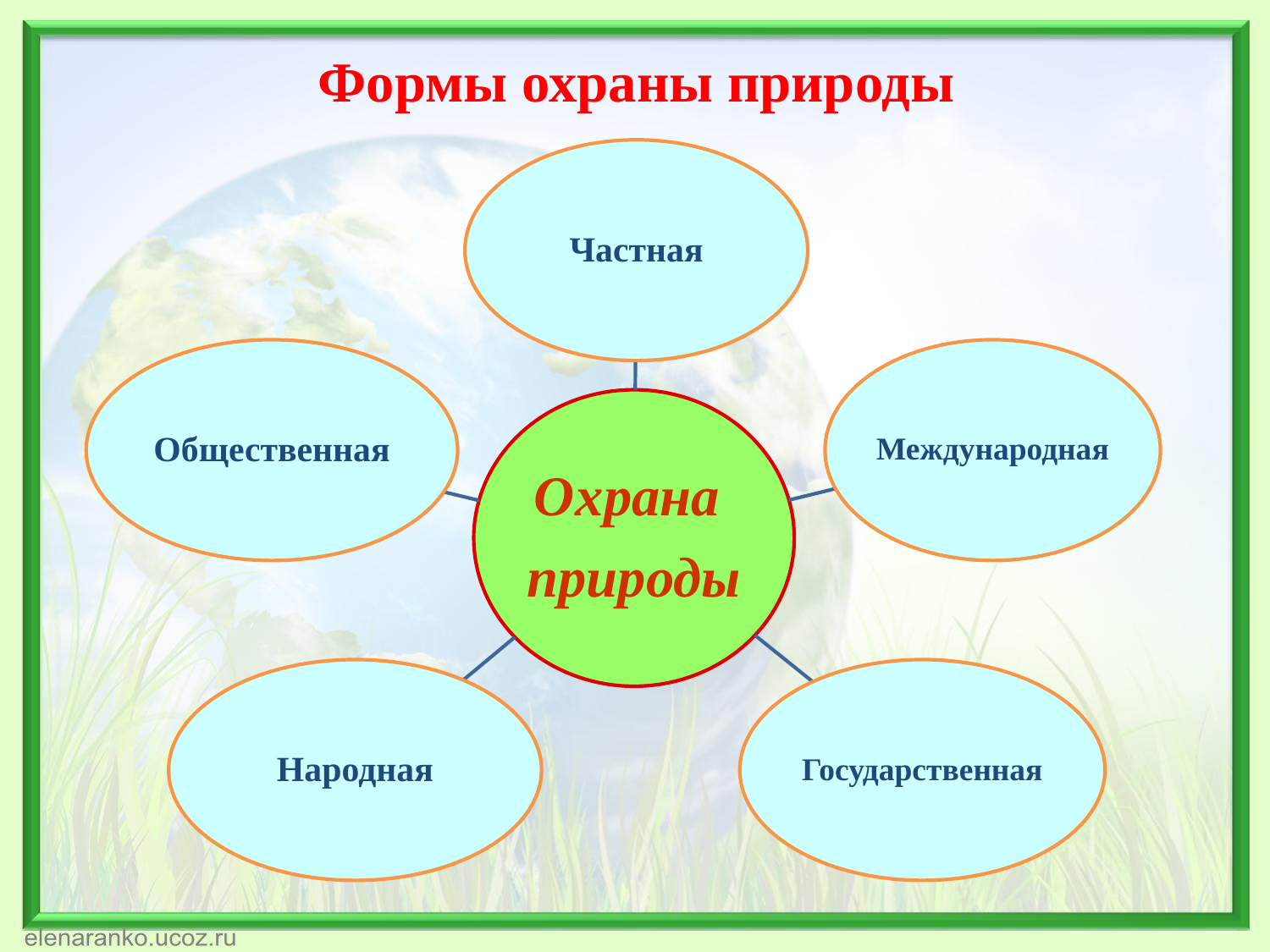

# Формы охраны природы
Охрана
природы

Частная

Международная

Государственная

Народная

Общественная